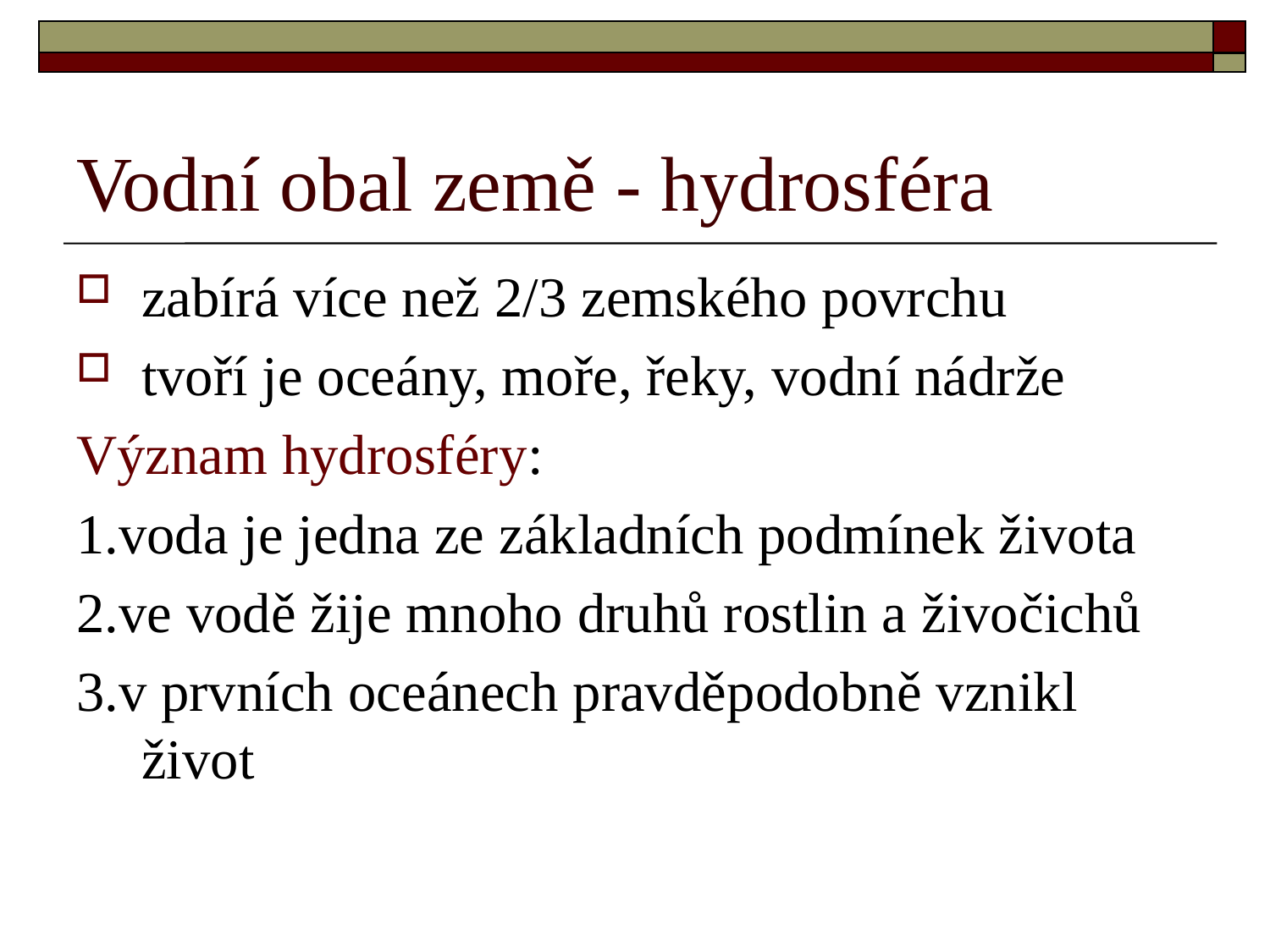

# Vodní obal země - hydrosféra
zabírá více než 2/3 zemského povrchu
tvoří je oceány, moře, řeky, vodní nádrže
Význam hydrosféry:
1.voda je jedna ze základních podmínek života
2.ve vodě žije mnoho druhů rostlin a živočichů
3.v prvních oceánech pravděpodobně vznikl život